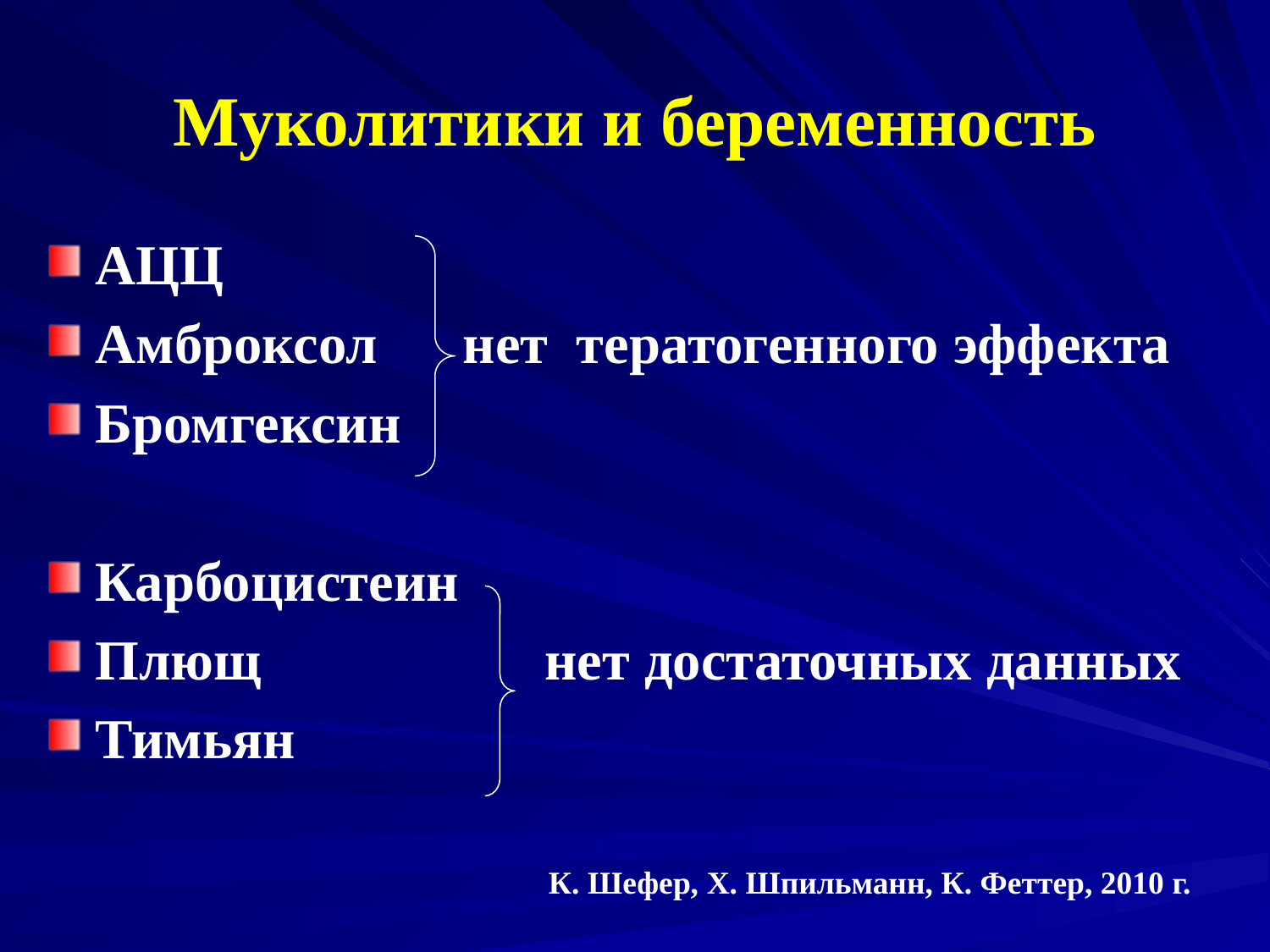

# Муколитики и беременность
АЦЦ
Амброксол      нет  тератогенного эффекта
Бромгексин

Карбоцистеин
Плющ                    нет достаточных данных
Тимьян

К. Шефер, Х. Шпильманн, К. Феттер, 2010 г.